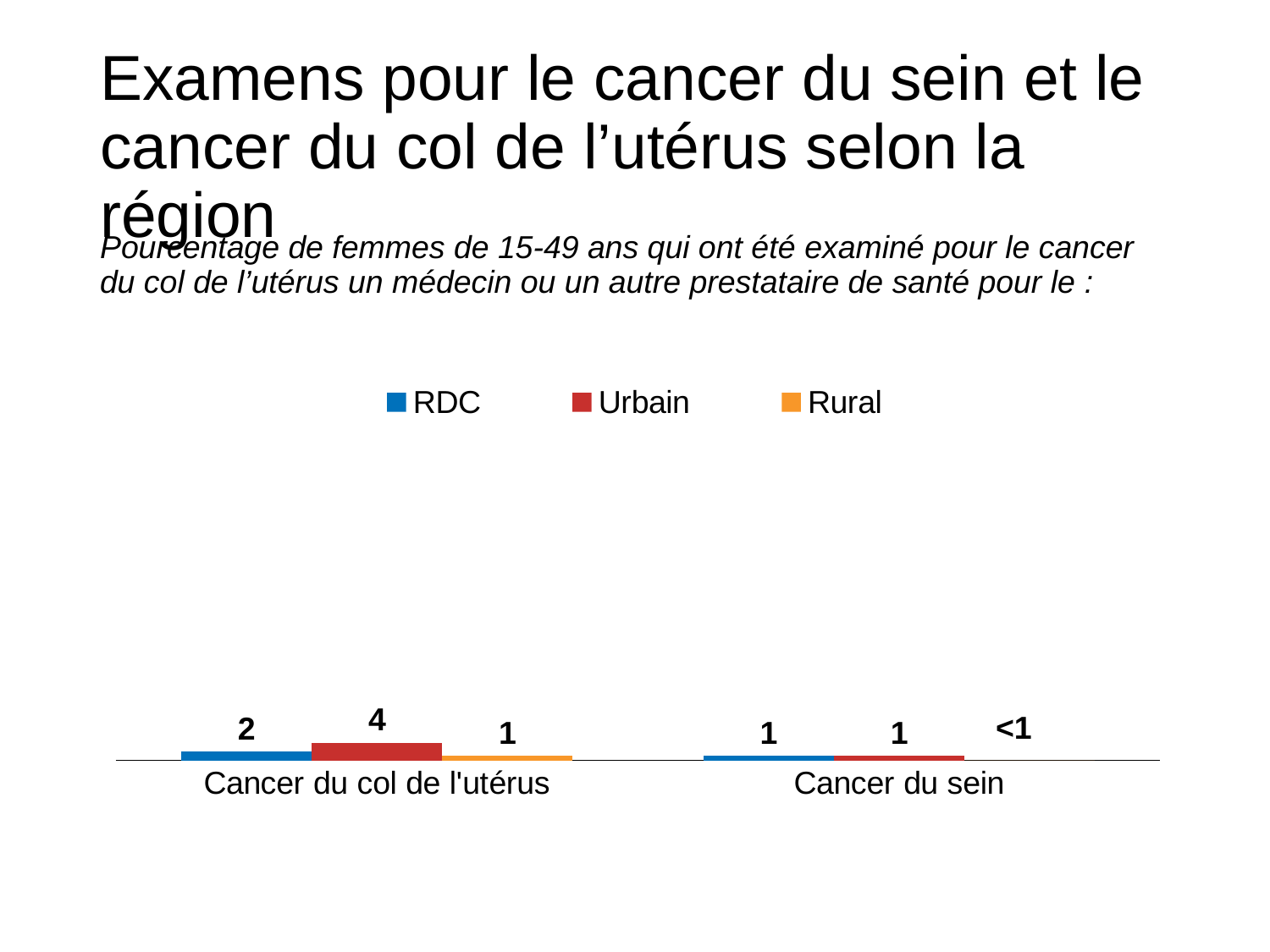

# Examens pour le cancer du sein et le cancer du col de l’utérus selon la région
Pourcentage de femmes de 15-49 ans qui ont été examiné pour le cancer du col de l’utérus un médecin ou un autre prestataire de santé pour le :

### Chart

| Category | RDC | Urbain | Rural |
|---|---|---|---|
| Cancer du col de l'utérus | 2.0 | 4.0 | 1.0 |
| Cancer du sein | 1.0 | 1.0 | 0.0 |
<1